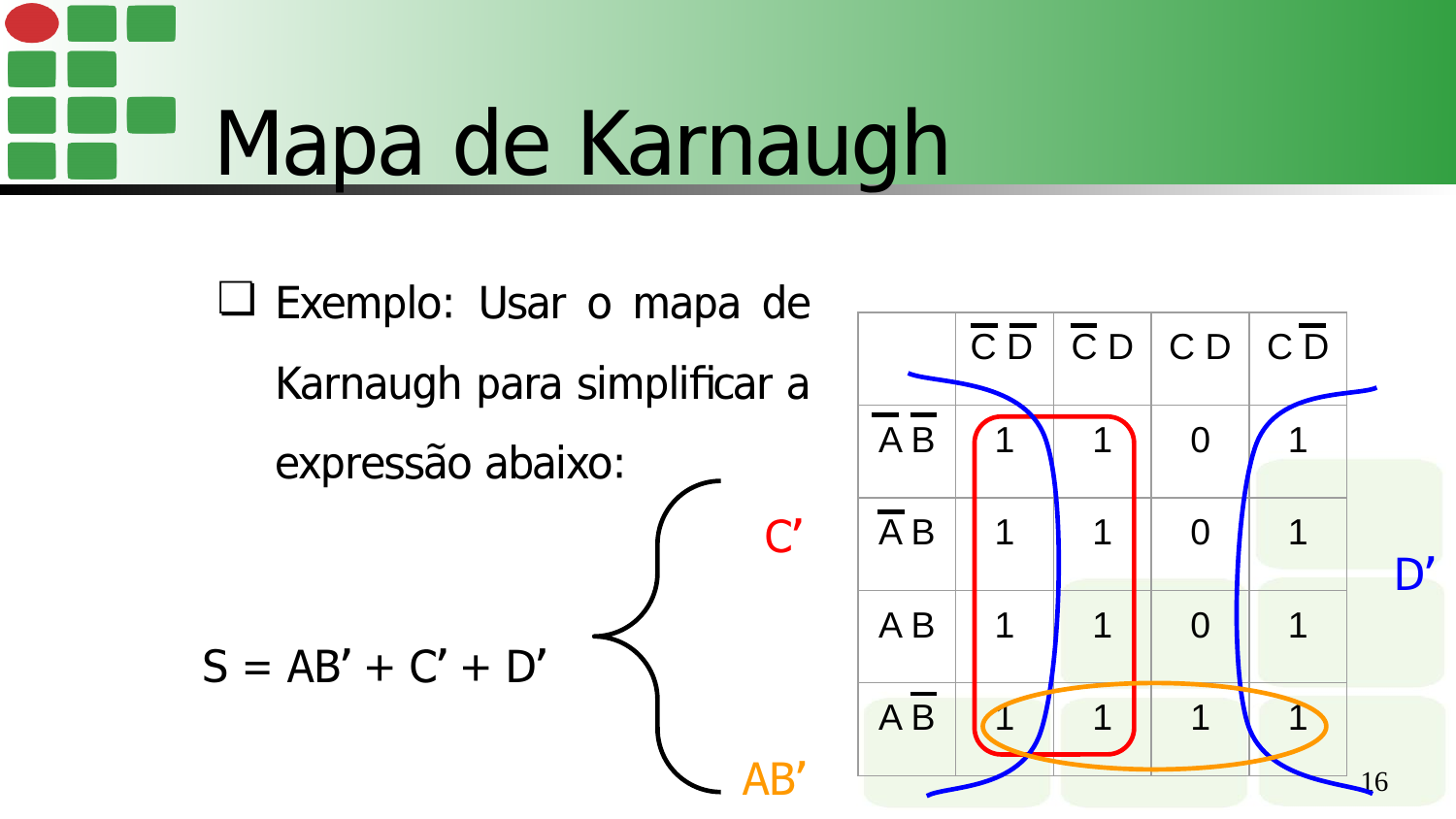

Mapa de Karnaugh
Exemplo: Usar o mapa de Karnaugh para simplificar a expressão abaixo:
|  | C D | C D | C D | C D |
| --- | --- | --- | --- | --- |
| A B | 1 | 1 | 0 | 1 |
| A B | 1 | 1 | 0 | 1 |
| A B | 1 | 1 | 0 | 1 |
| A B | 1 | 1 | 1 | 1 |

C’

D’
S = AB’ + C’ + D’

AB’
16